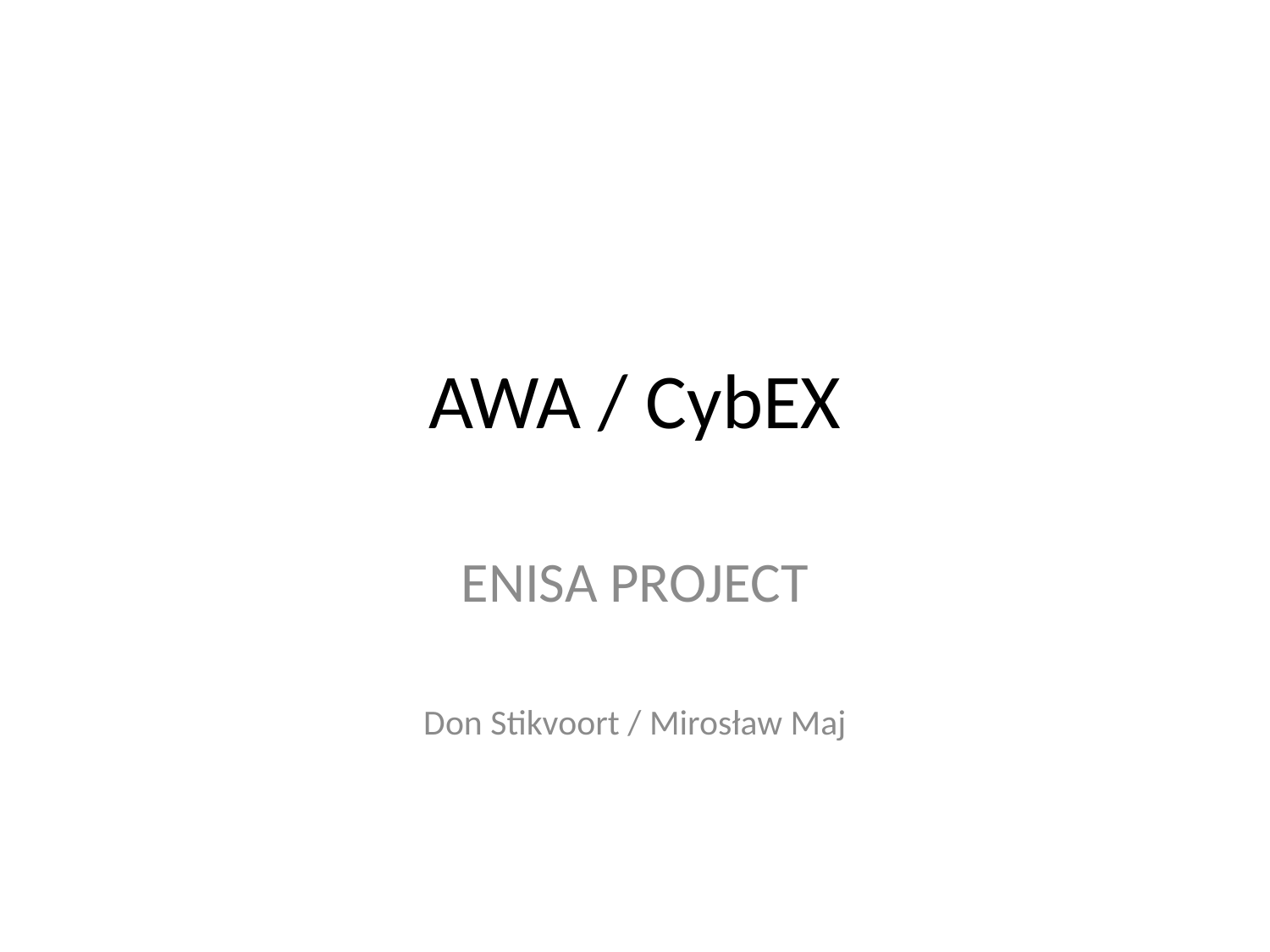

# AWA / CybEX
ENISA PROJECT

Don Stikvoort / Mirosław Maj